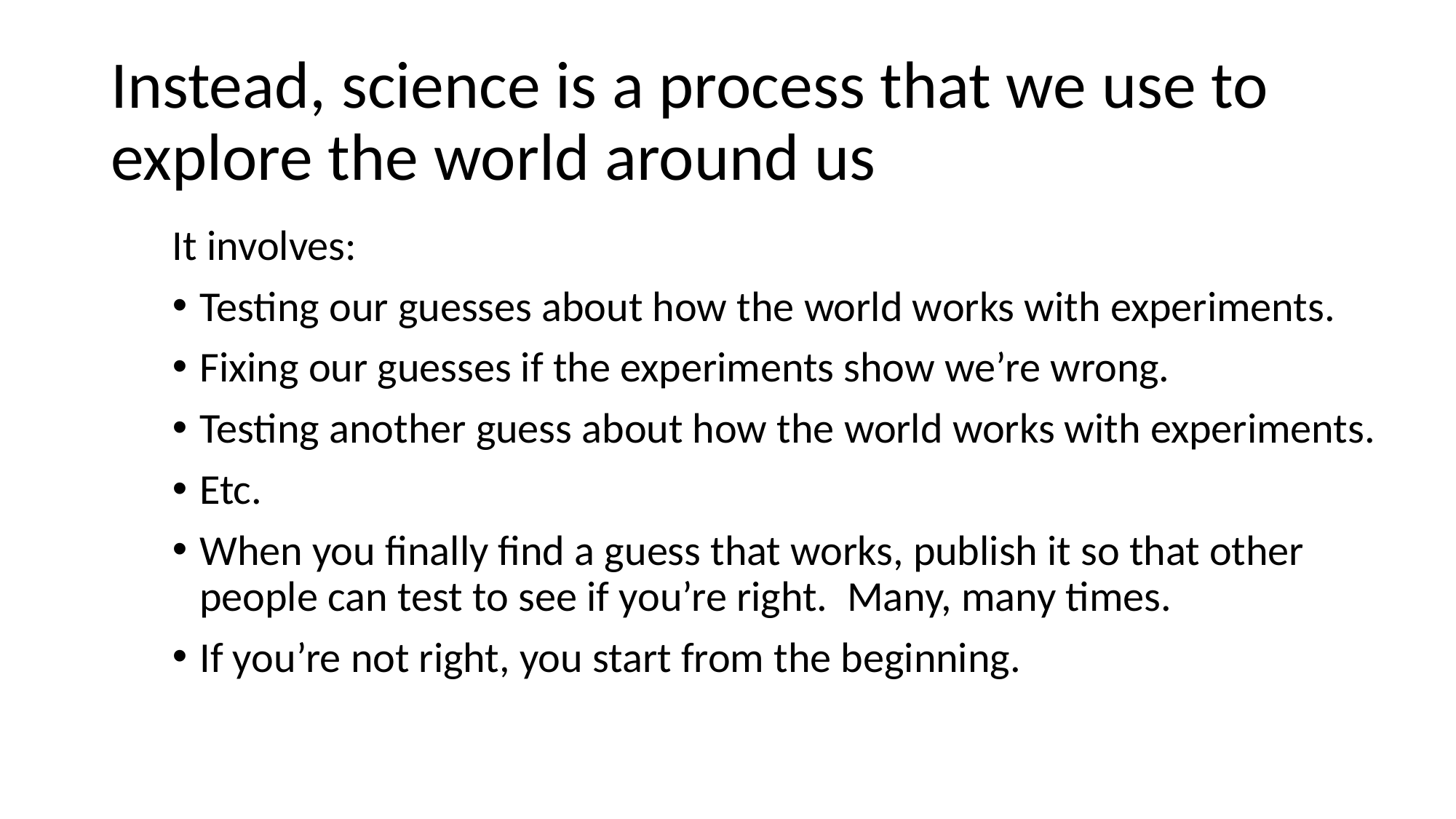

# Instead, science is a process that we use to explore the world around us
It involves:
Testing our guesses about how the world works with experiments.
Fixing our guesses if the experiments show we’re wrong.
Testing another guess about how the world works with experiments.
Etc.
When you finally find a guess that works, publish it so that other people can test to see if you’re right.  Many, many times.
If you’re not right, you start from the beginning.